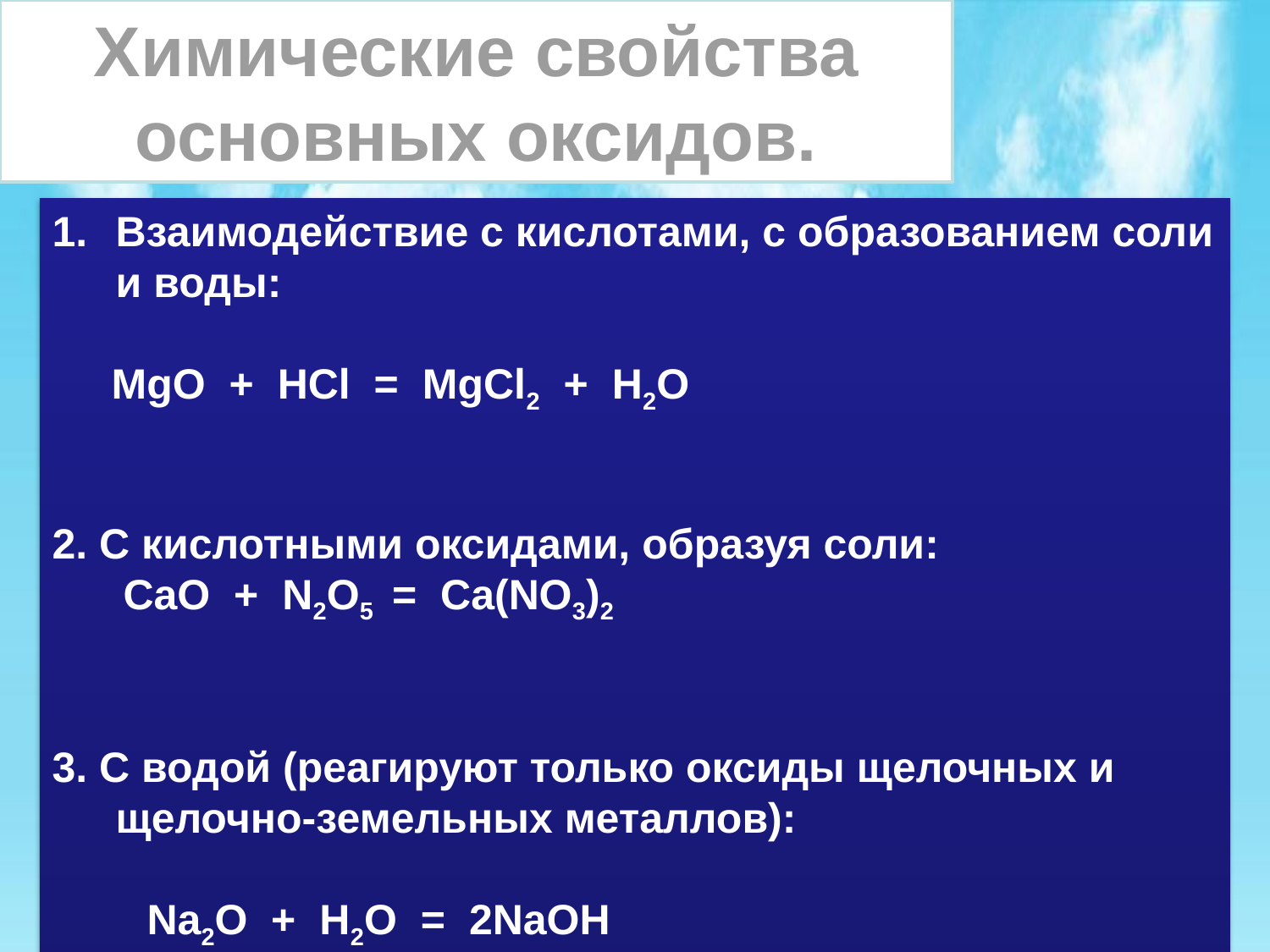

Химические свойства
основных оксидов.
Взаимодействие с кислотами, с образованием соли и воды:

     MgO  +  HCl  =  MgCl2  +  H2O

2. С кислотными оксидами, образуя соли:
      CaO  +  N2O5  =  Ca(NO3)2

3. С водой (реагируют только оксиды щелочных и щелочно-земельных металлов):

        Na2O  +  H2O  =  2NaOH